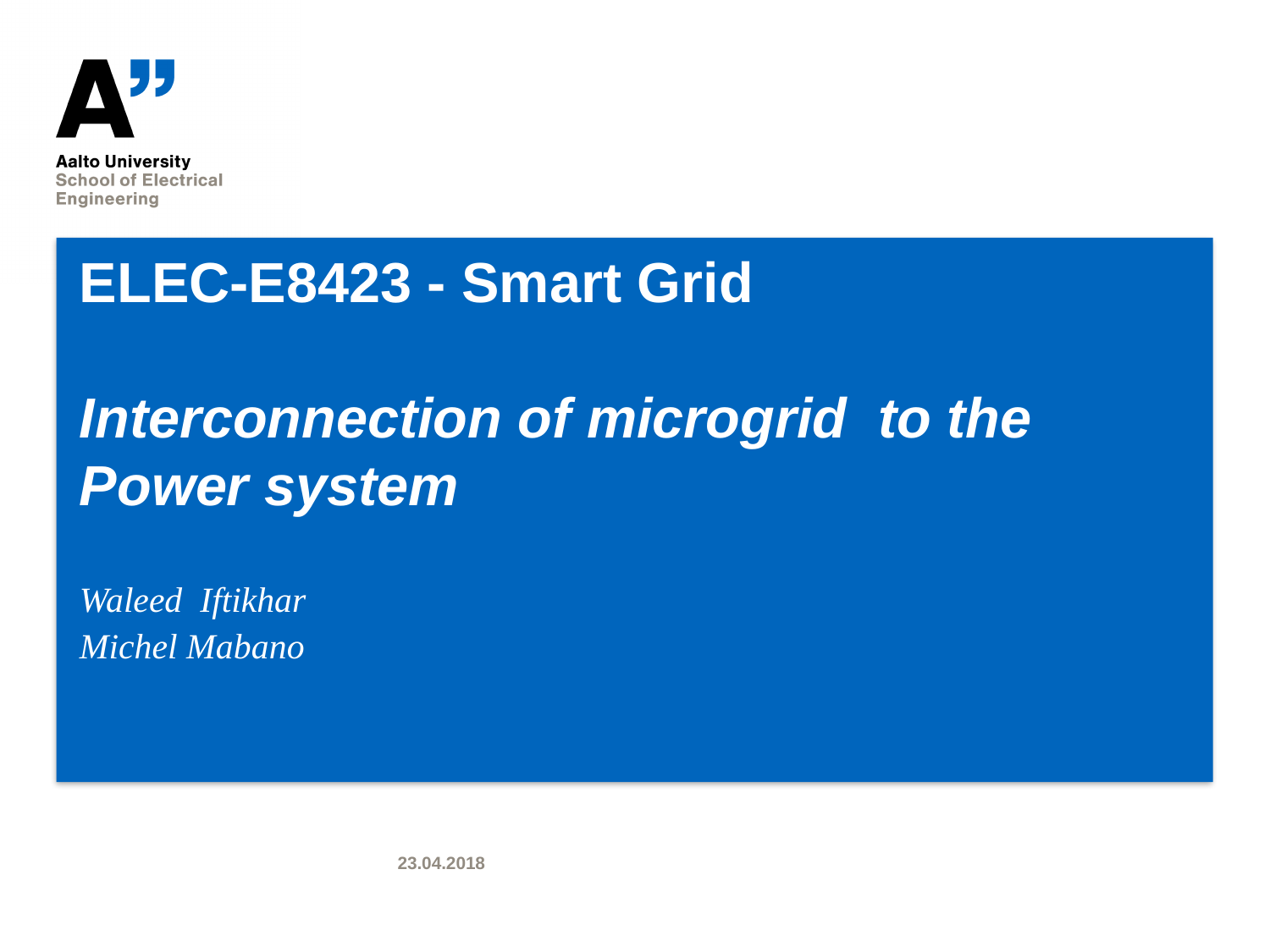

# ELEC-E8423 - Smart Grid Interconnection of microgrid  to the Power system
Waleed  Iftikhar
Michel Mabano

23.04.2018